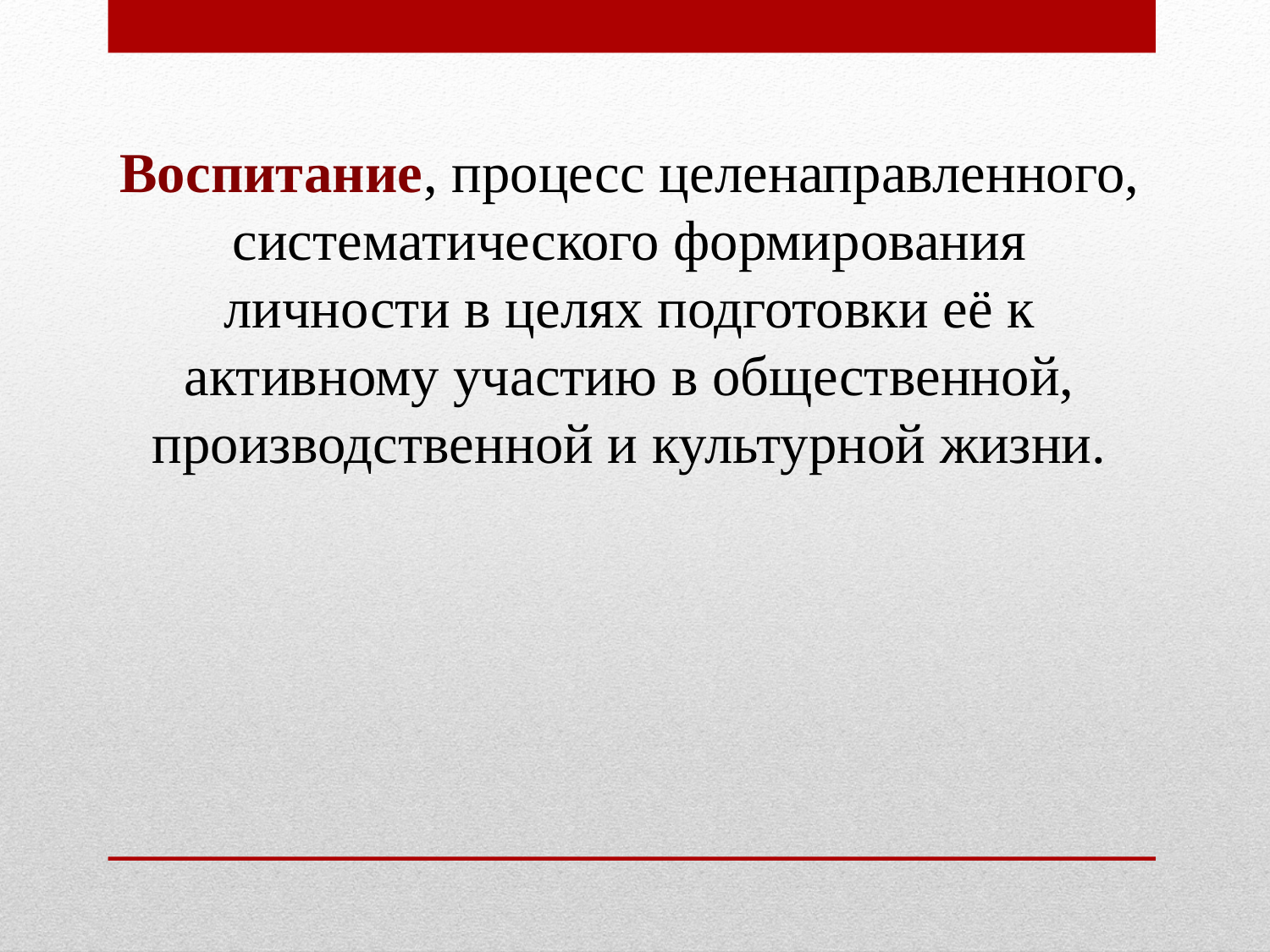

Воспитание, процесс целенаправленного, систематического формирования личности в целях подготовки её к активному участию в общественной, производственной и культурной жизни.